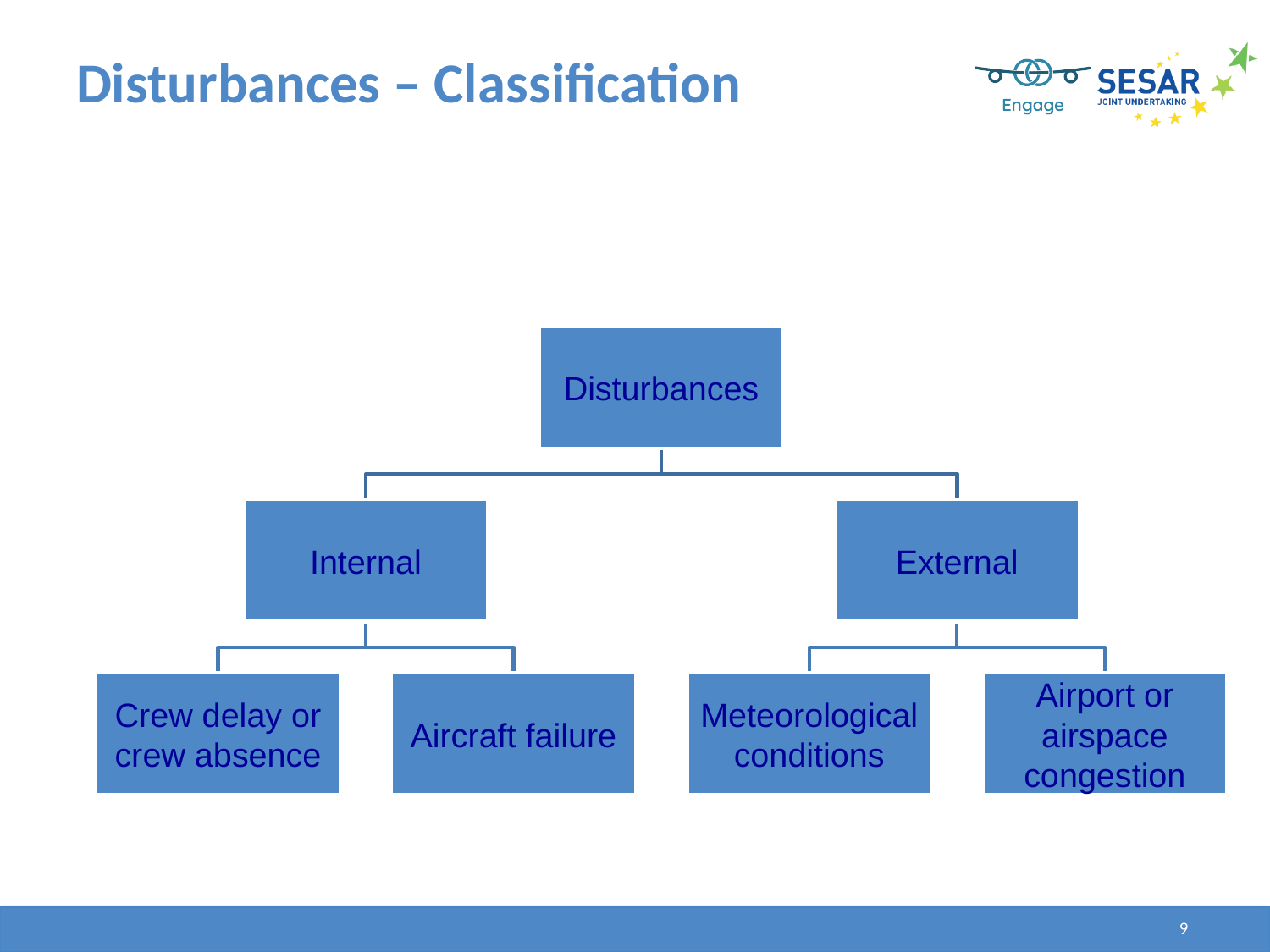

# Disturbances – Classification
Disturbances
Internal
Crew delay or crew absence
Aircraft failure
External
Meteorological conditions
Airport or airspace congestion
9